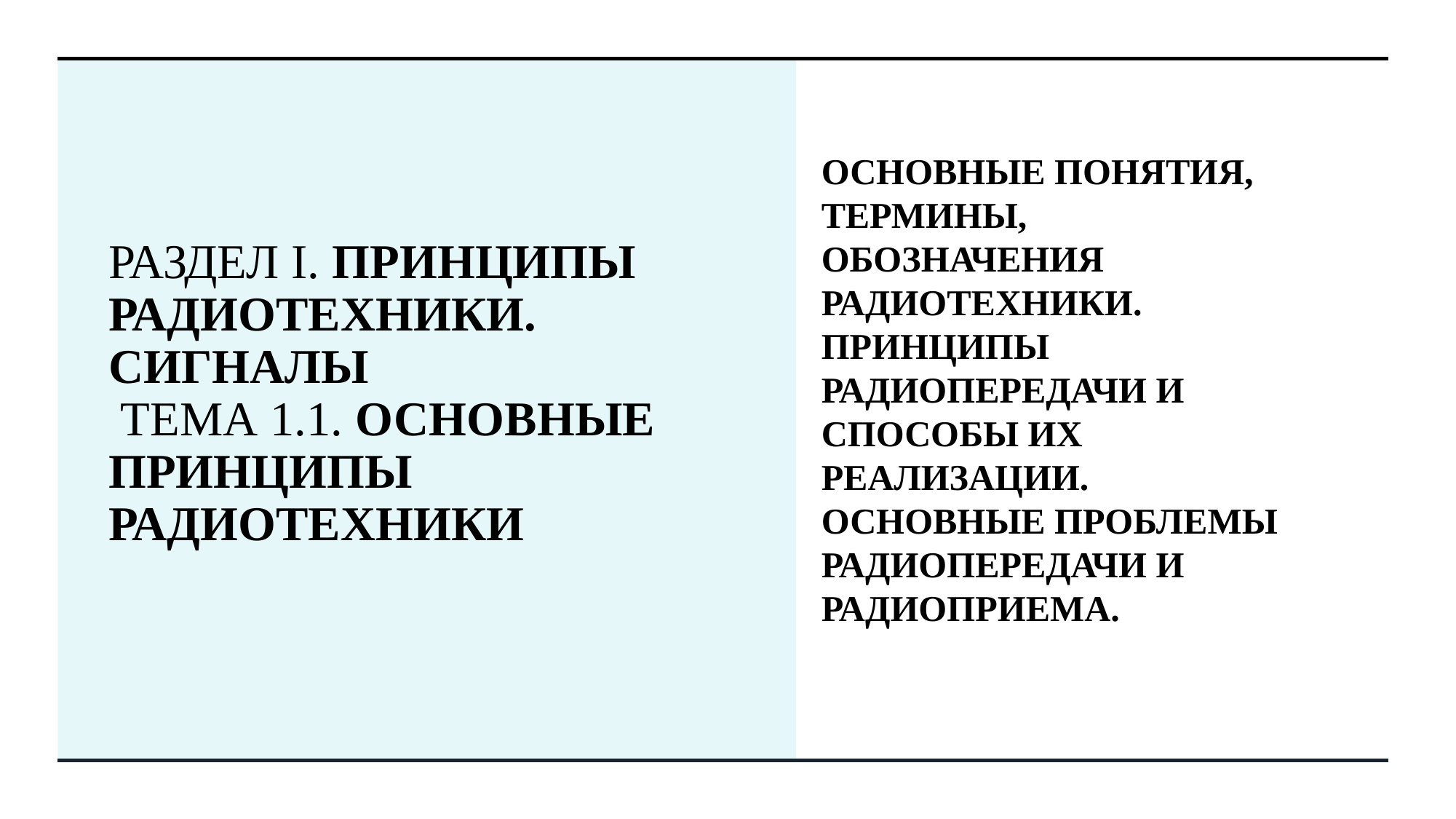

# РАЗДЕЛ I. ПРИНЦИПЫ РАДИОТЕХНИКИ. СИГНАЛЫ Тема 1.1. Основные принципы радиотехники
Основные понятия, термины, обозначения радиотехники. Принципы радиопередачи и способы их реализации. Основные проблемы радиопередачи и радиоприема.